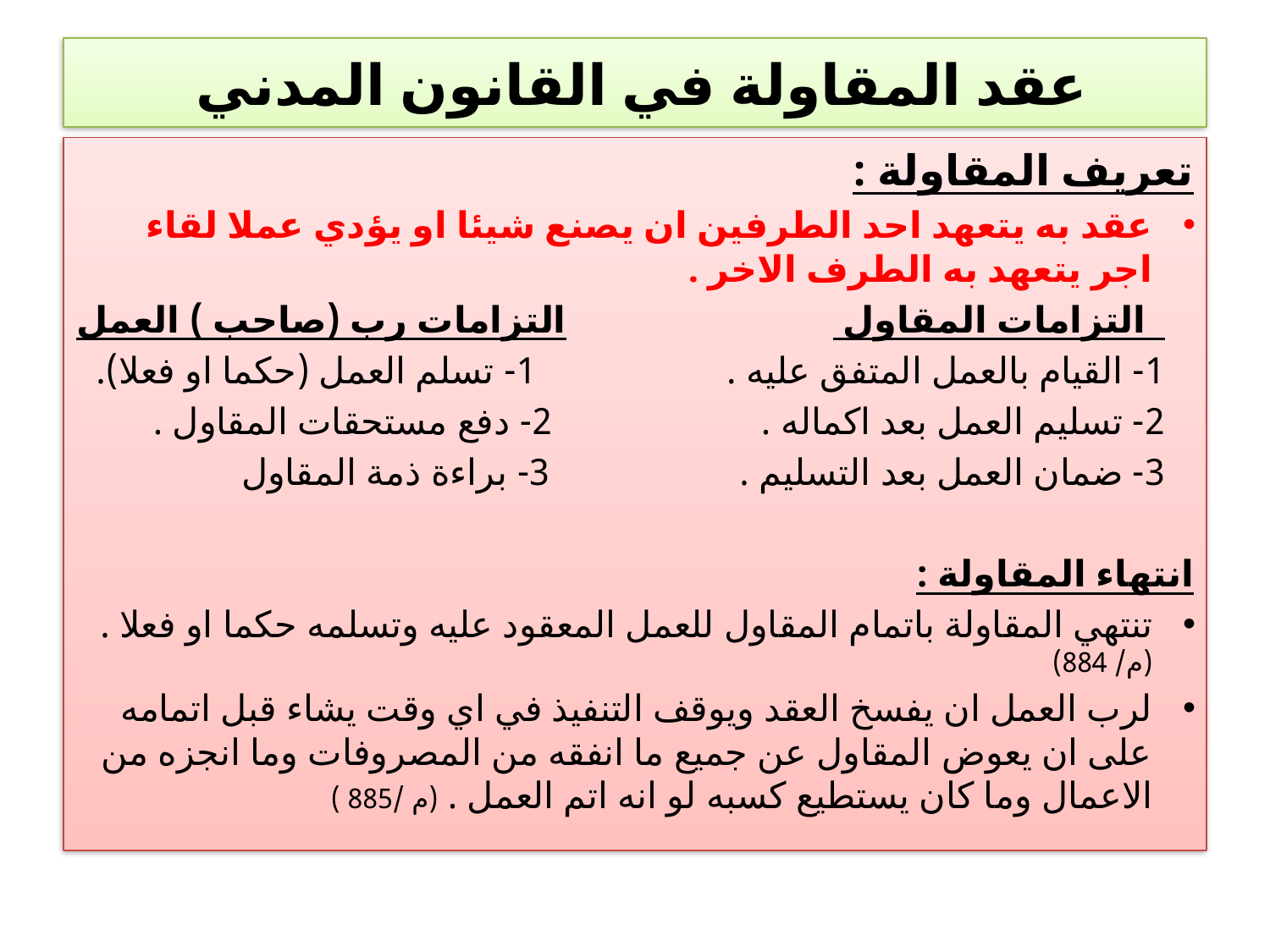

# عقد المقاولة في القانون المدني
تعريف المقاولة :
عقد به يتعهد احد الطرفين ان يصنع شيئا او يؤدي عملا لقاء اجر يتعهد به الطرف الاخر .
     التزامات المقاول                             التزامات رب (صاحب ) العمل
   1- القيام بالعمل المتفق عليه .                    1- تسلم العمل (حكما او فعلا).
   2- تسليم العمل بعد اكماله .                      2- دفع مستحقات المقاول .
   3- ضمان العمل بعد التسليم .                    3- براءة ذمة المقاول

انتهاء المقاولة :
تنتهي المقاولة باتمام المقاول للعمل المعقود عليه وتسلمه حكما او فعلا . (م/ 884)
لرب العمل ان يفسخ العقد ويوقف التنفيذ في اي وقت يشاء قبل اتمامه على ان يعوض المقاول عن جميع ما انفقه من المصروفات وما انجزه من الاعمال وما كان يستطيع كسبه لو انه اتم العمل . (م /885 )